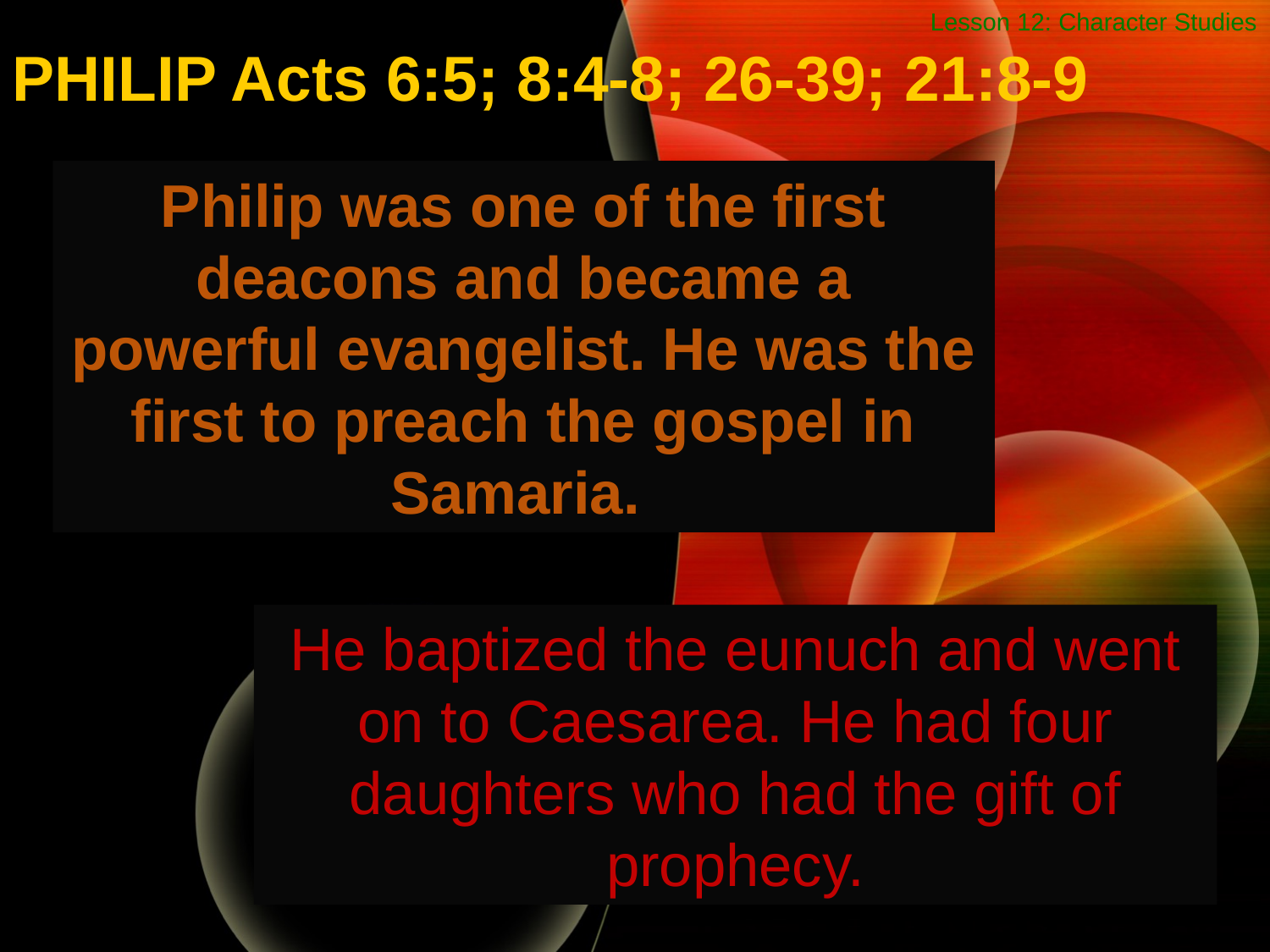

Lesson 12: Character Studies
PHILIP Acts 6:5; 8:4-8; 26-39; 21:8-9
Philip was one of the first deacons and became a powerful evangelist. He was the first to preach the gospel in Samaria.
He baptized the eunuch and went on to Caesarea. He had four daughters who had the gift of prophecy.